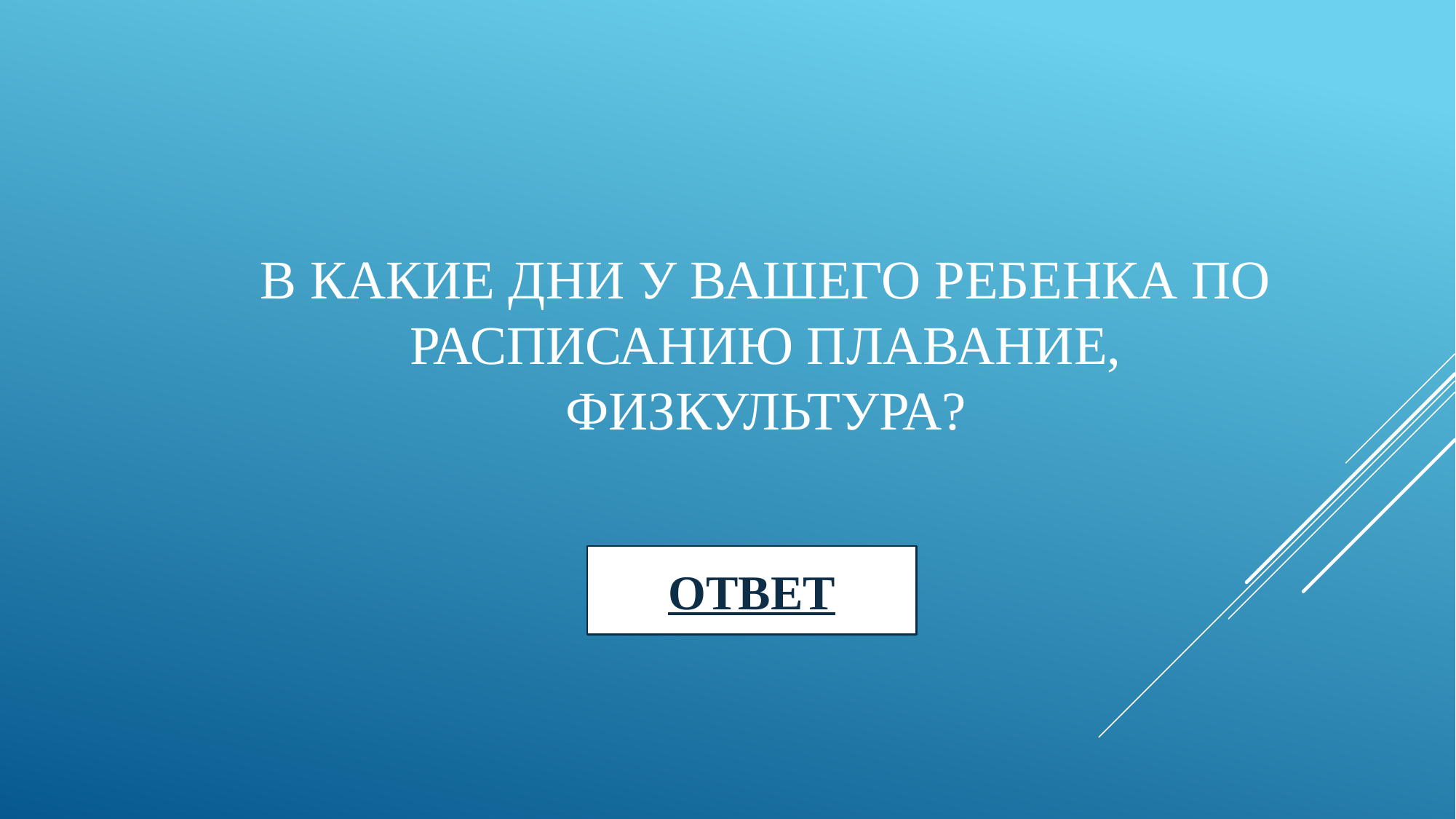

# В какие дни у вашего ребенка по расписанию плавание, физкультура?
ОТВЕТ